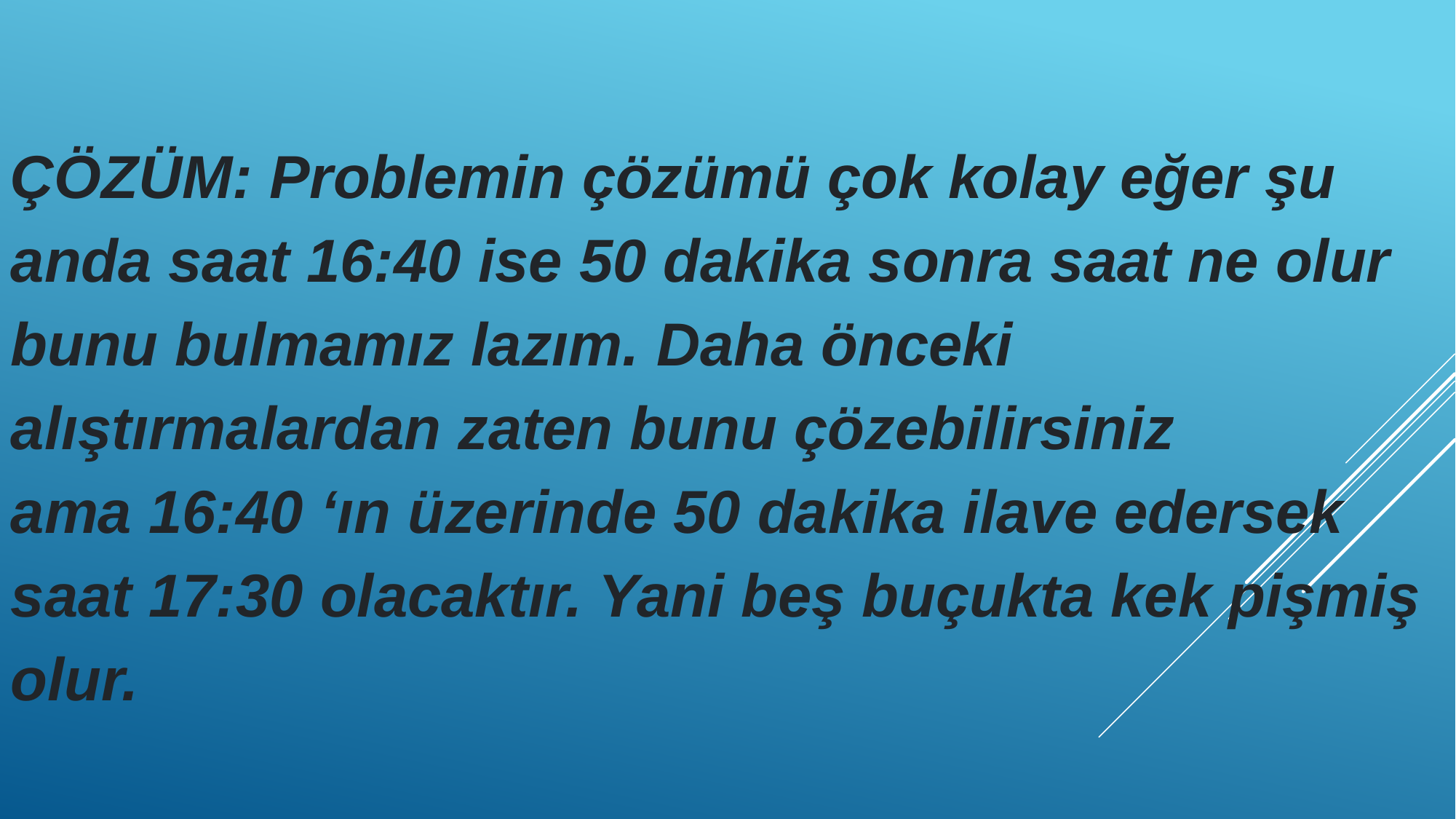

ÇÖZÜM: Problemin çözümü çok kolay eğer şu anda saat 16:40 ise 50 dakika sonra saat ne olur bunu bulmamız lazım. Daha önceki alıştırmalardan zaten bunu çözebilirsiniz ama 16:40 ‘ın üzerinde 50 dakika ilave edersek saat 17:30 olacaktır. Yani beş buçukta kek pişmiş olur.